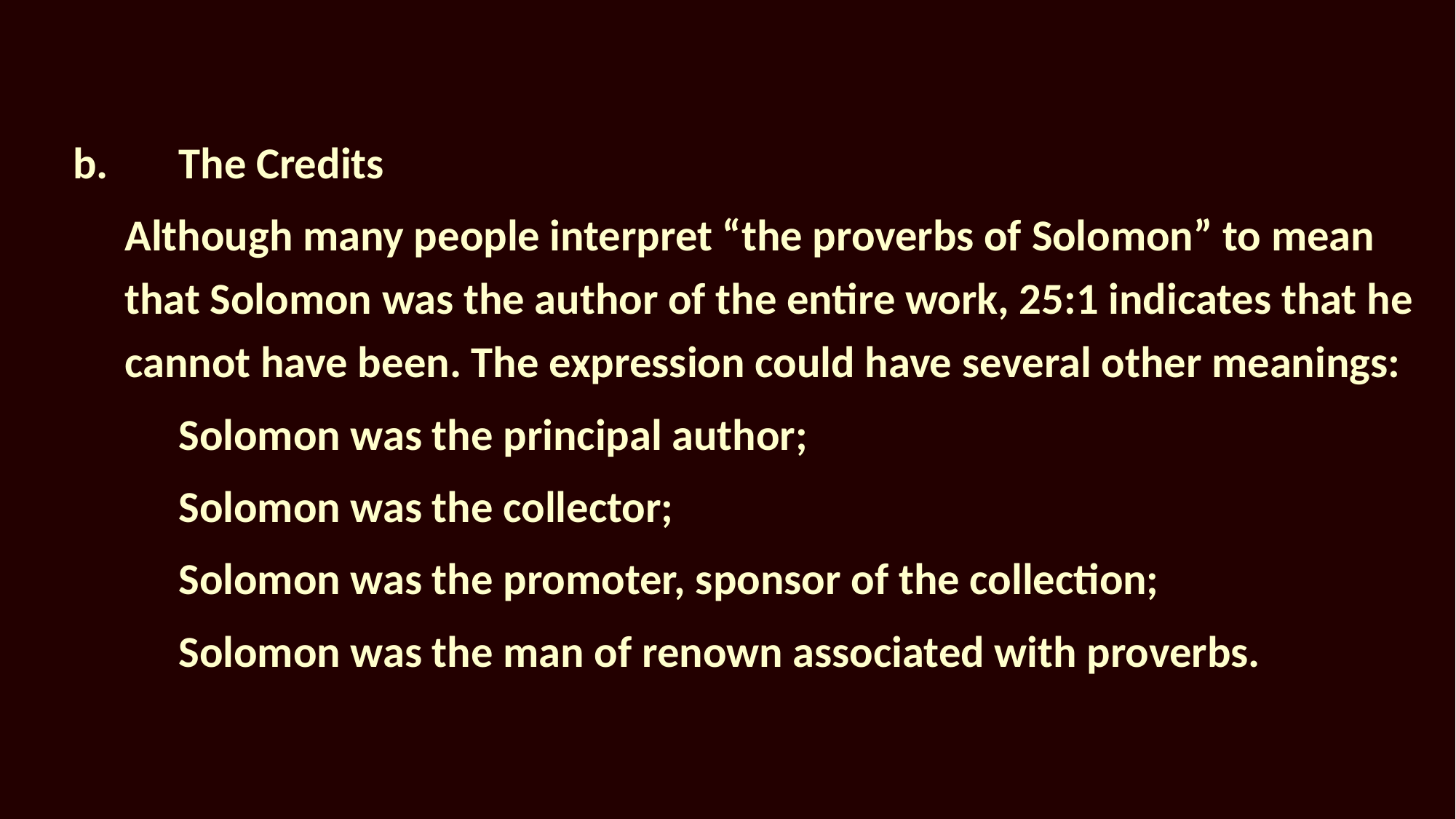

b.	The Credits
Although many people interpret “the proverbs of Solomon” to mean that Solomon was the author of the entire work, 25:1 indicates that he cannot have been. The expression could have several other meanings:
			Solomon was the principal author;
			Solomon was the collector;
			Solomon was the promoter, sponsor of the collection;
			Solomon was the man of renown associated with proverbs.